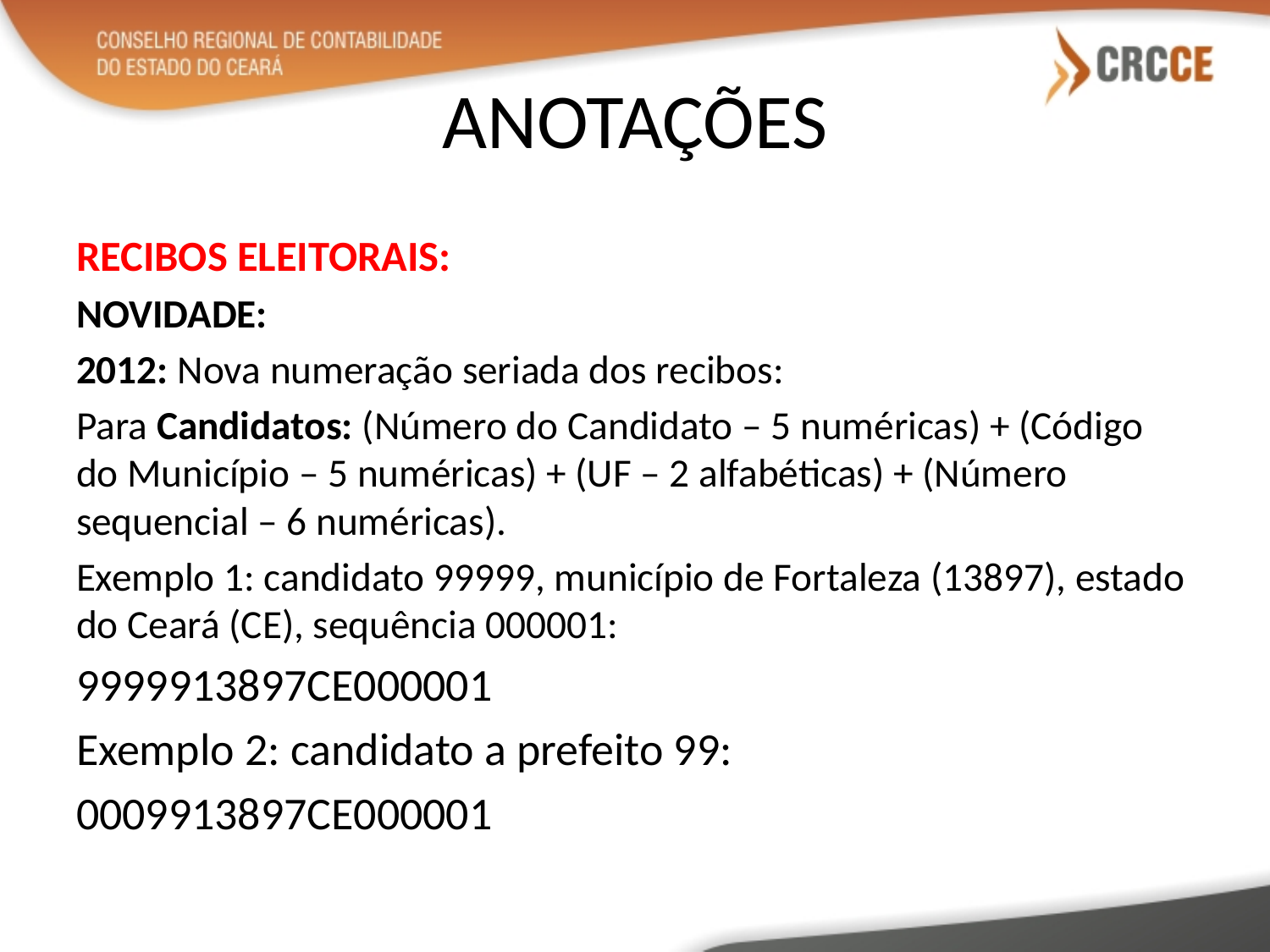

# ANOTAÇÕES
RECIBOS ELEITORAIS:
NOVIDADE:
2012: Nova numeração seriada dos recibos:
Para Candidatos: (Número do Candidato – 5 numéricas) + (Código do Município – 5 numéricas) + (UF – 2 alfabéticas) + (Número sequencial – 6 numéricas).
Exemplo 1: candidato 99999, município de Fortaleza (13897), estado do Ceará (CE), sequência 000001:
9999913897CE000001
Exemplo 2: candidato a prefeito 99:
0009913897CE000001